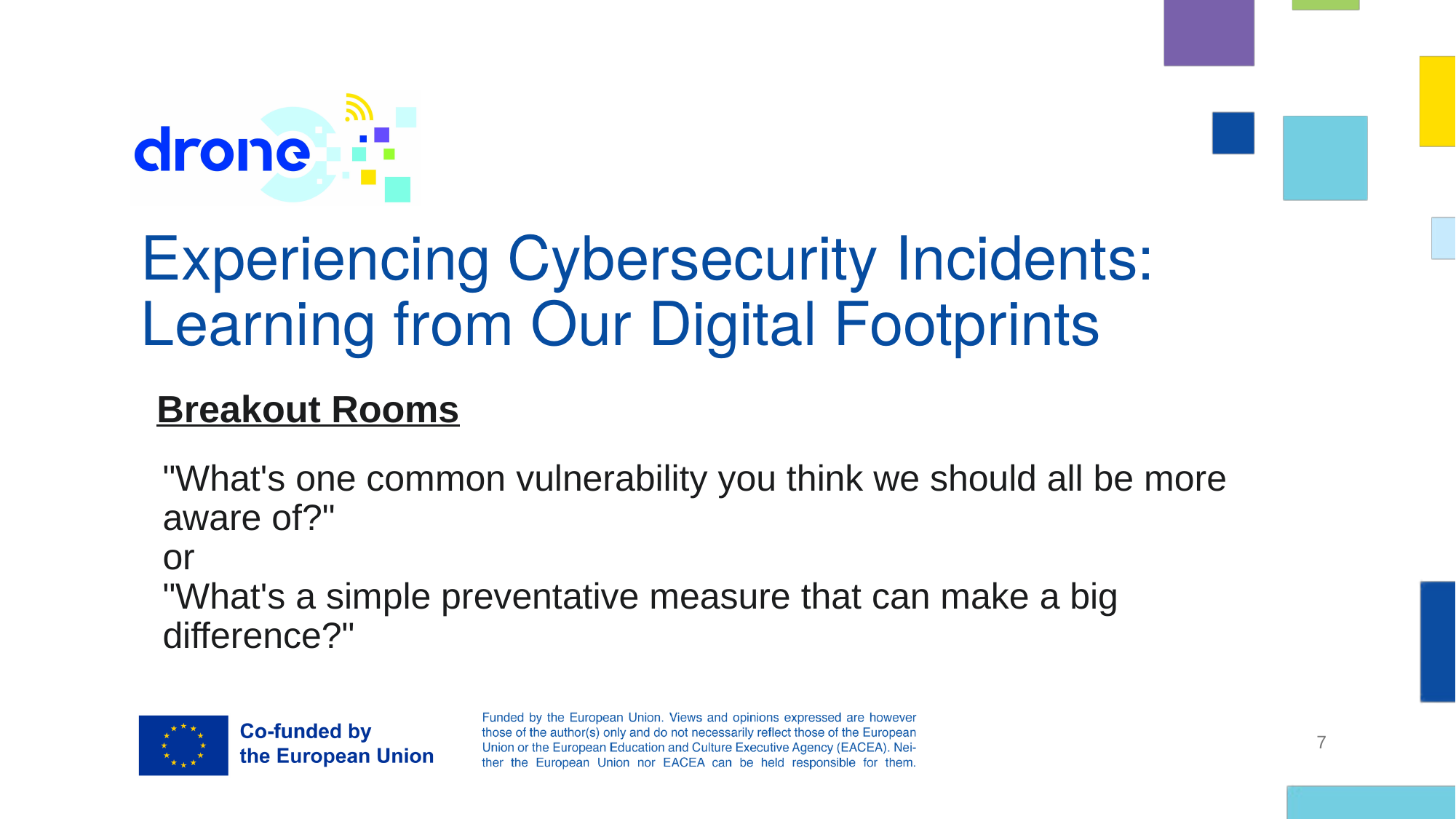

# Experiencing Cybersecurity Incidents: Learning from Our Digital Footprints
Breakout Rooms

"What's one common vulnerability you think we should all be more aware of?"
or
"What's a simple preventative measure that can make a big difference?"
7